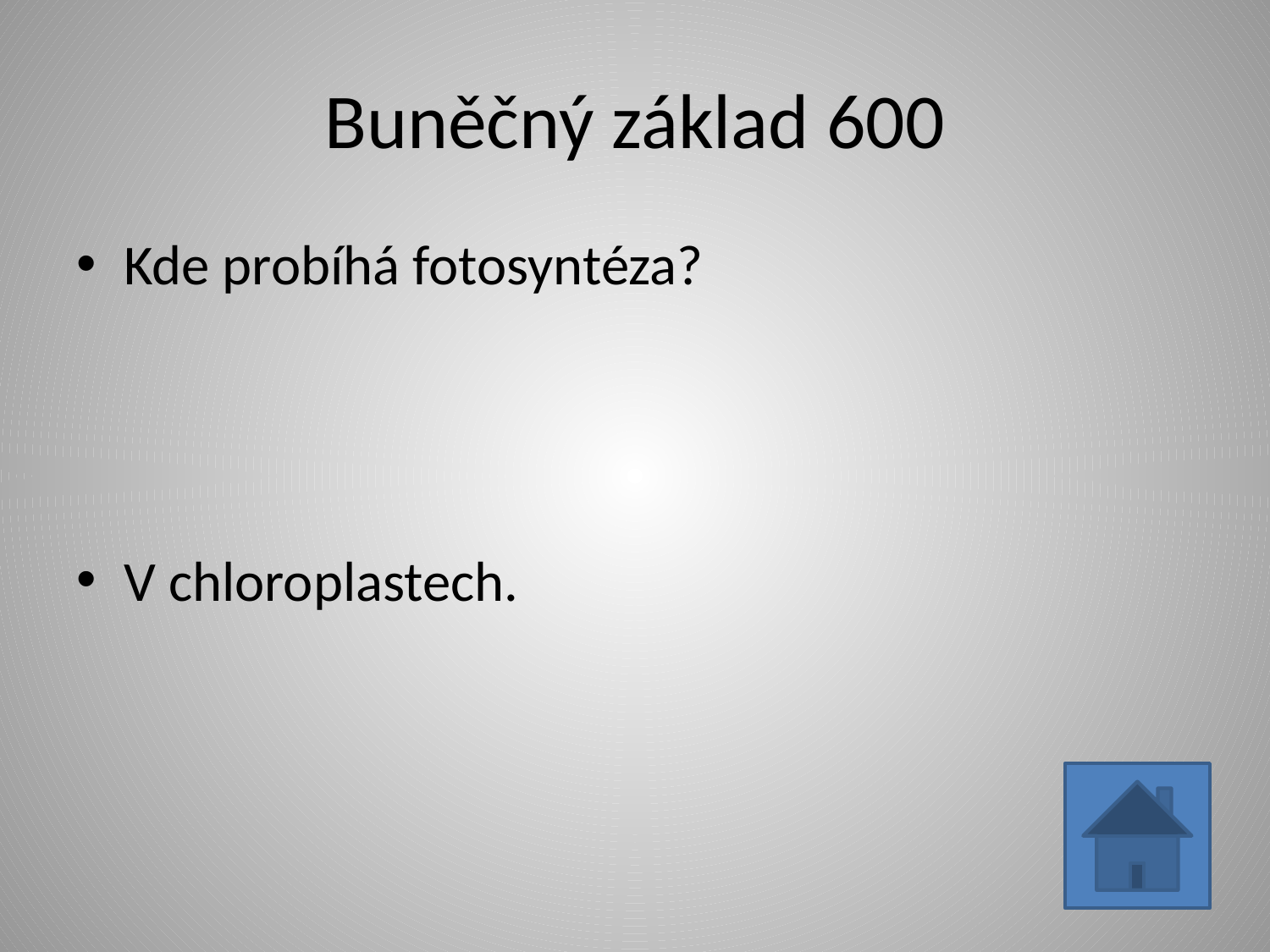

# Buněčný základ 600
Kde probíhá fotosyntéza?

V chloroplastech.